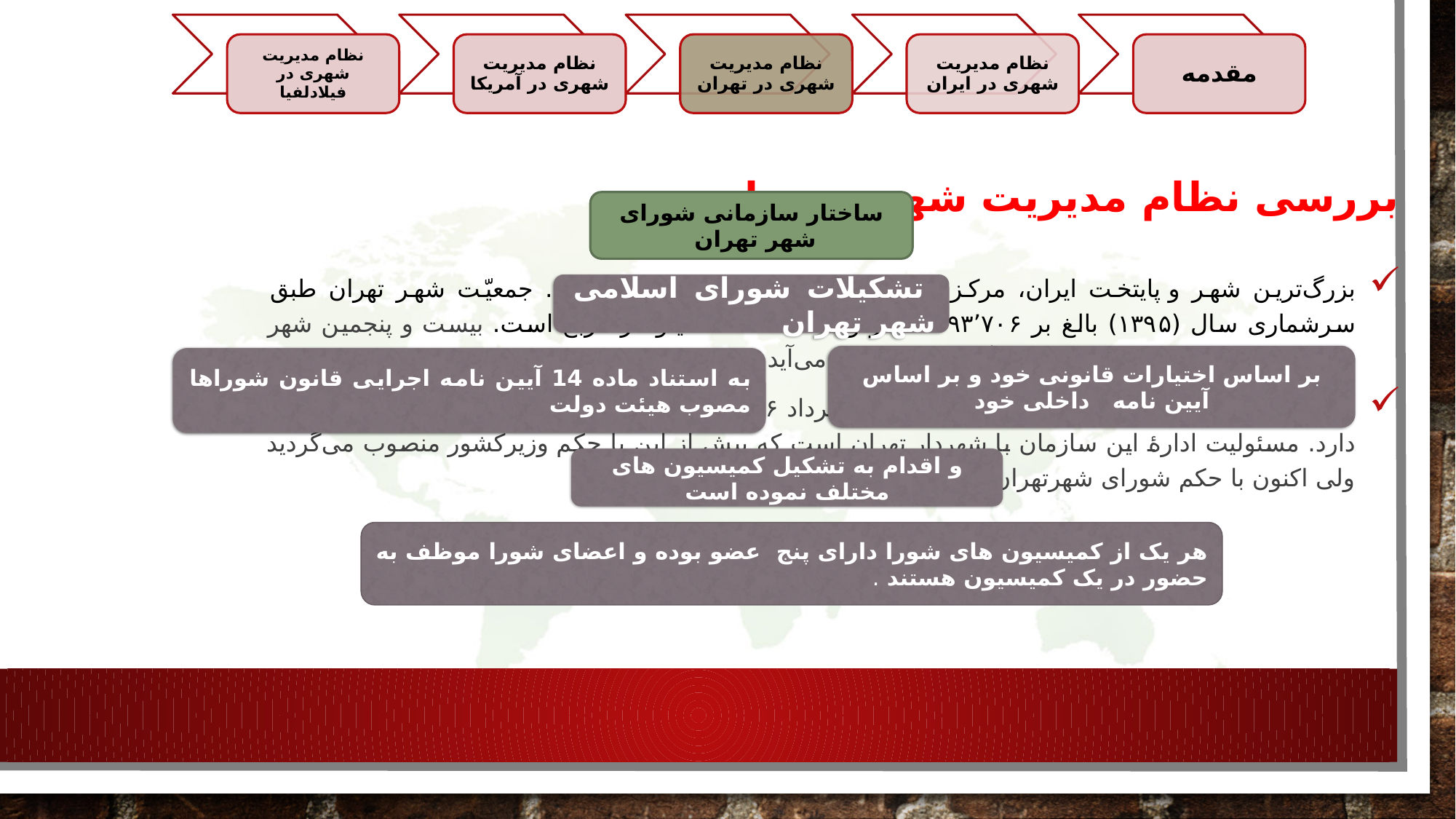

نظام مدیریت شهری در ایران
نظام مدیریت شهری در تهران
نظام مدیریت شهری در آمریکا
مقدمه
بررسی نظام مدیریت شهری تهران
ساختار سازمانی شورای شهر تهران
بزرگ‌ترین شهر و پایتخت ایران، مرکز استان تهران و شهرستان تهران است. جمعیّت شهر تهران طبق سرشماری سال (۱۳۹۵) بالغ بر ۸٬۶۹۳٬۷۰۶ نفر و مساحت ۷۳۰ کیلومتر مربّع است. بیست و پنجمین شهر پرجمعیّت و بیست و هفتمین شهر بزرگ جهان به‌شمار می‌آید
شهرداری تهران سازمانی غیردولتی‌است که در ۱۲ خرداد ۱۲۸۶ خ تأسیس شد و ادارهٔ شهر تهران را به عهده دارد. مسئولیت ادارهٔ این سازمان با شهردار تهران است که پیش از این با حکم وزیرکشور منصوب می‌گردید ولی اکنون با حکم شورای شهرتهران انتخاب می‌شود

 تشکیلات شورای اسلامی شهر تهران
بر اساس اختیارات قانونی خود و بر اساس آیین نامه   داخلی خود
به استناد ماده 14 آیین نامه اجرایی قانون شوراها مصوب هیئت دولت
و اقدام به تشکیل کمیسیون های مختلف نموده است
هر یک از کمیسیون های شورا دارای پنج  عضو بوده و اعضای شورا موظف به حضور در یک کمیسیون هستند .